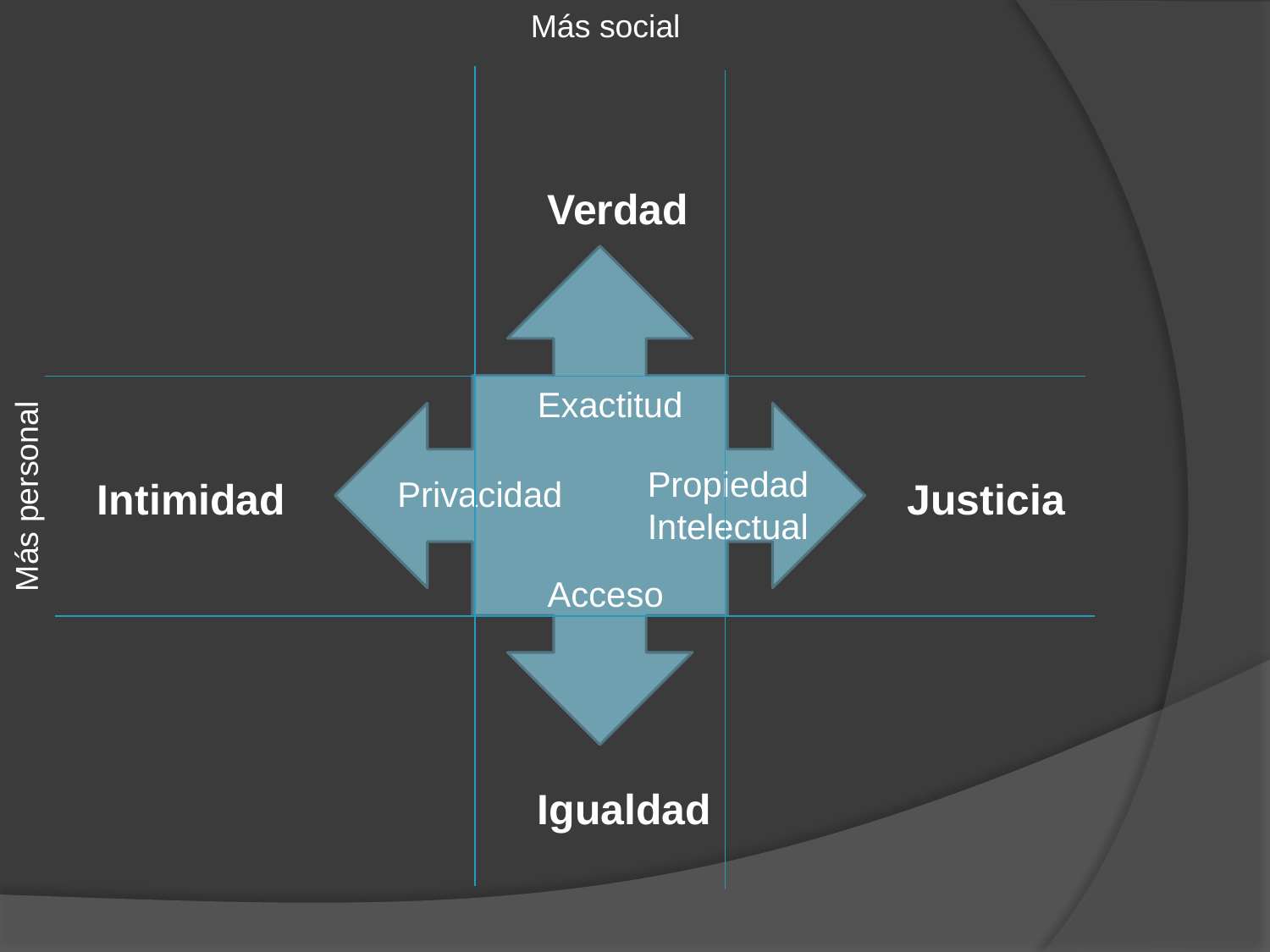

Más social
Verdad

Exactitud
Propiedad
Intelectual
Intimidad
Privacidad
Justicia
Acceso
Igualdad
Más personal